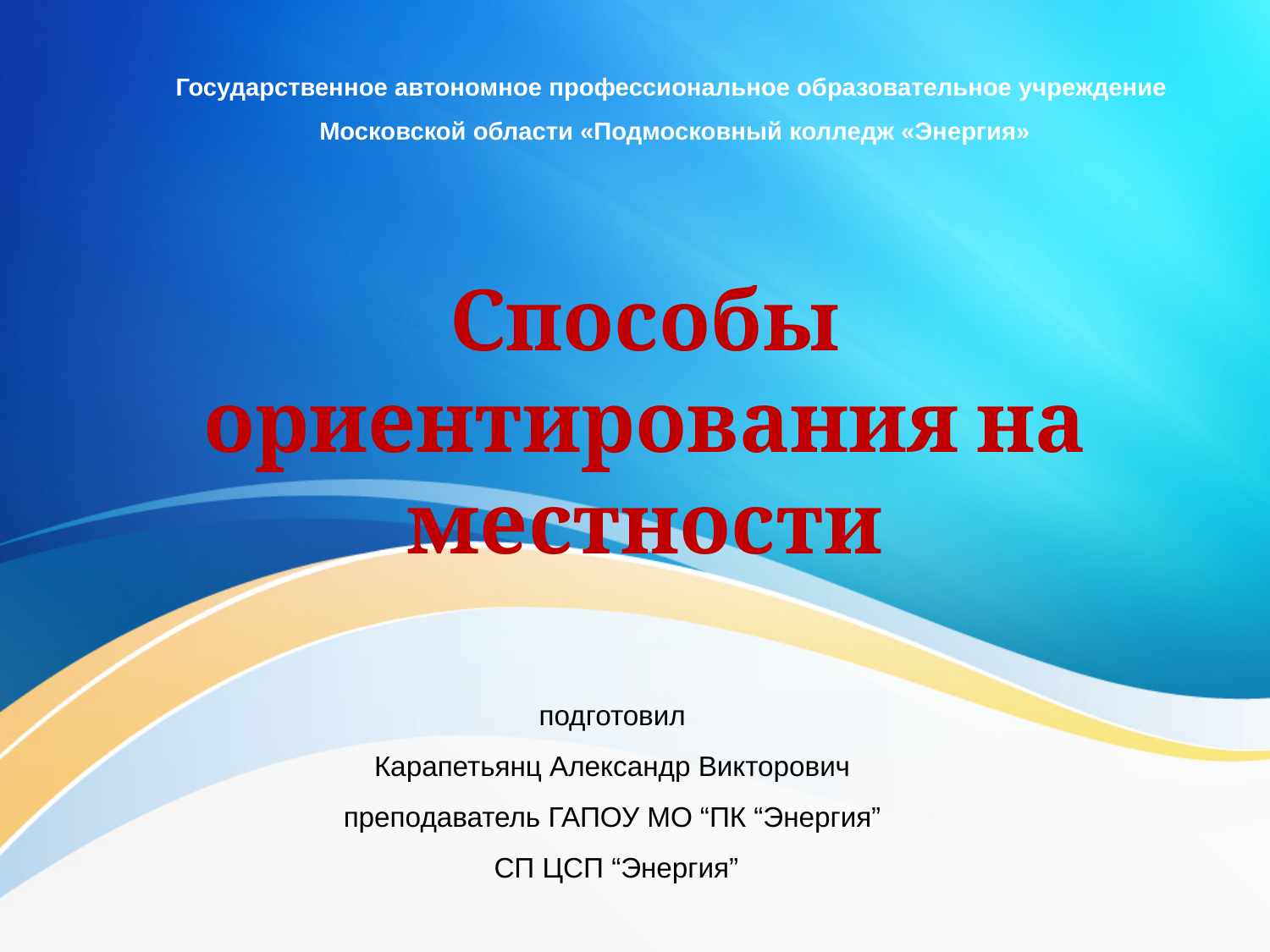

Государственное автономное профессиональное образовательное учреждение
Московской области «Подмосковный колледж «Энергия»

# Способы ориентирования на местности
подготовил
Карапетьянц Александр Викторович
преподаватель ГАПОУ МО “ПК “Энергия”
 СП ЦСП “Энергия”